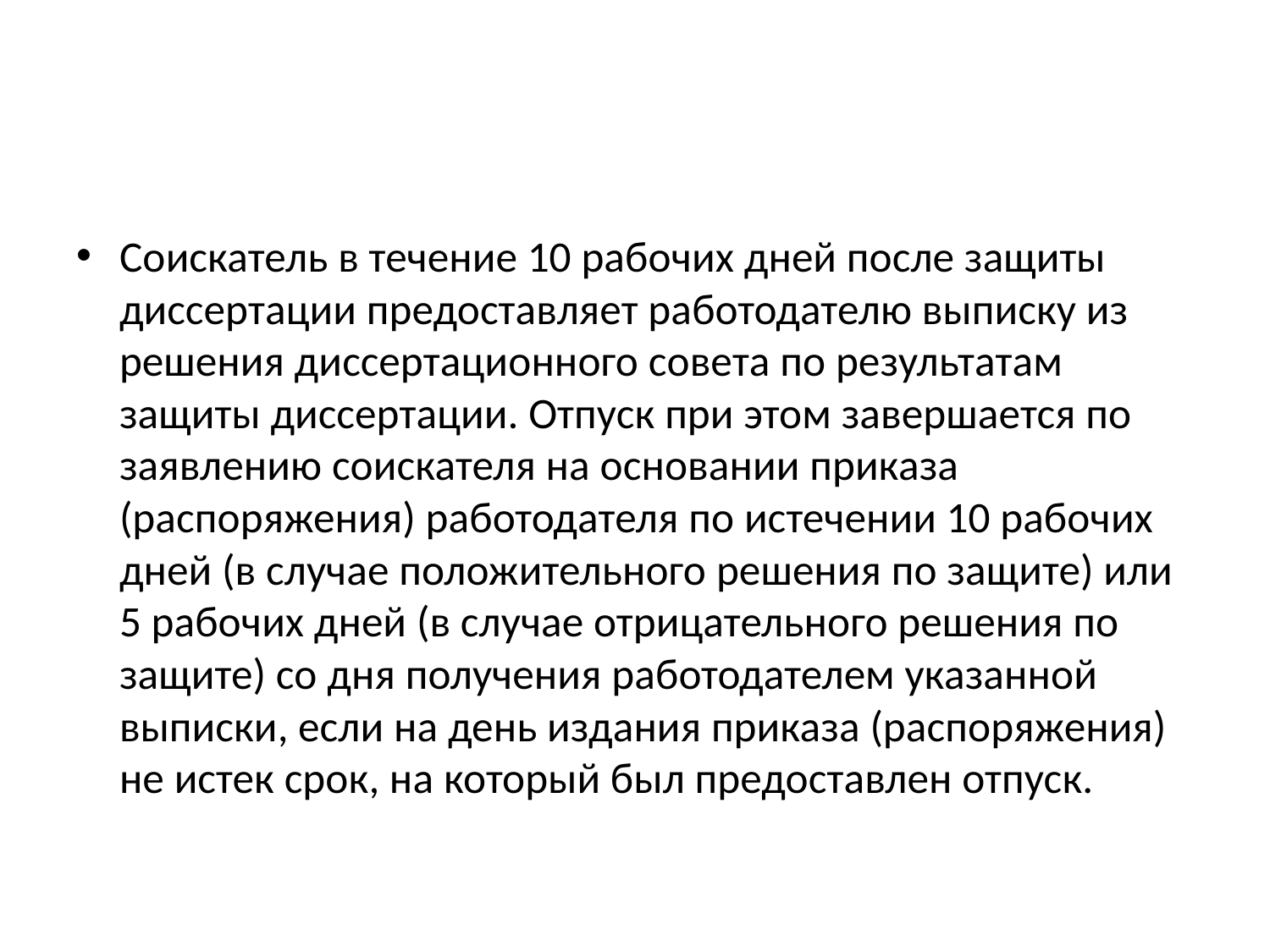

#
Соискатель в течение 10 рабочих дней после защиты диссертации предоставляет работодателю выписку из решения диссертационного совета по результатам защиты диссертации. Отпуск при этом завершается по заявлению соискателя на основании приказа (распоряжения) работодателя по истечении 10 рабочих дней (в случае положительного решения по защите) или 5 рабочих дней (в случае отрицательного решения по защите) со дня получения работодателем указанной выписки, если на день издания приказа (распоряжения) не истек срок, на который был предоставлен отпуск.